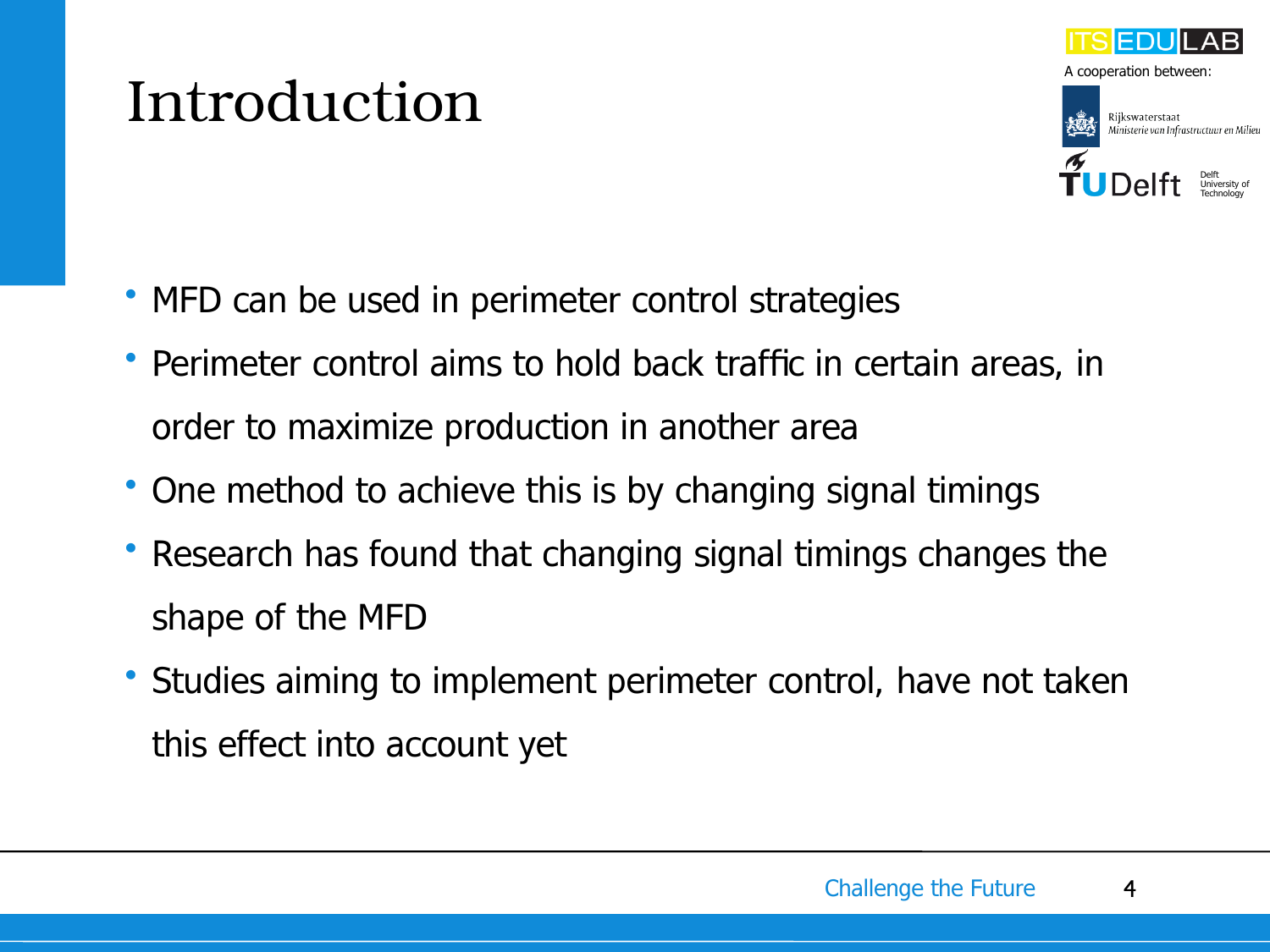

# Introduction
MFD can be used in perimeter control strategies
Perimeter control aims to hold back traffic in certain areas, in order to maximize production in another area
One method to achieve this is by changing signal timings
Research has found that changing signal timings changes the shape of the MFD
Studies aiming to implement perimeter control, have not taken this effect into account yet